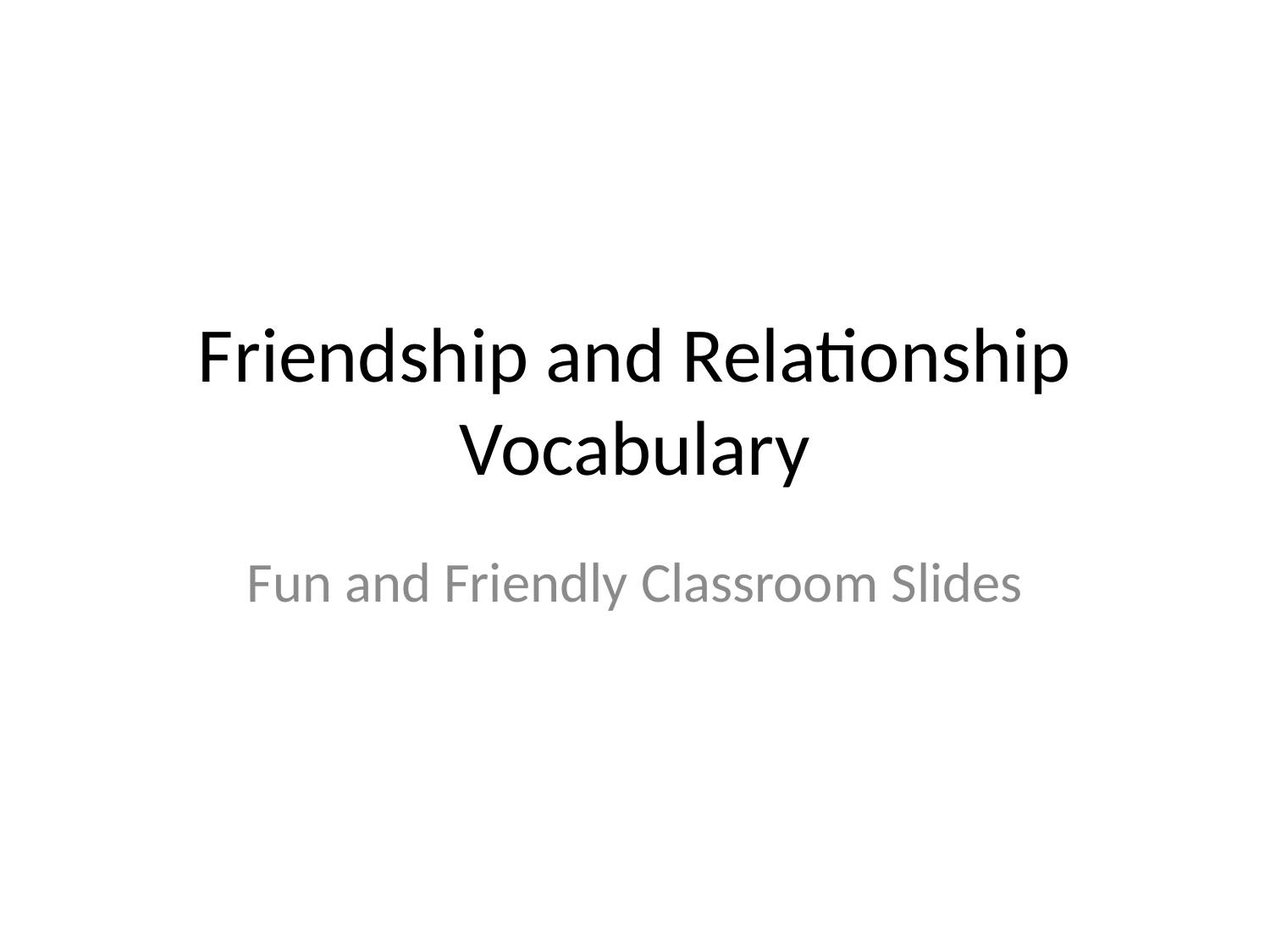

# Friendship and Relationship Vocabulary
Fun and Friendly Classroom Slides